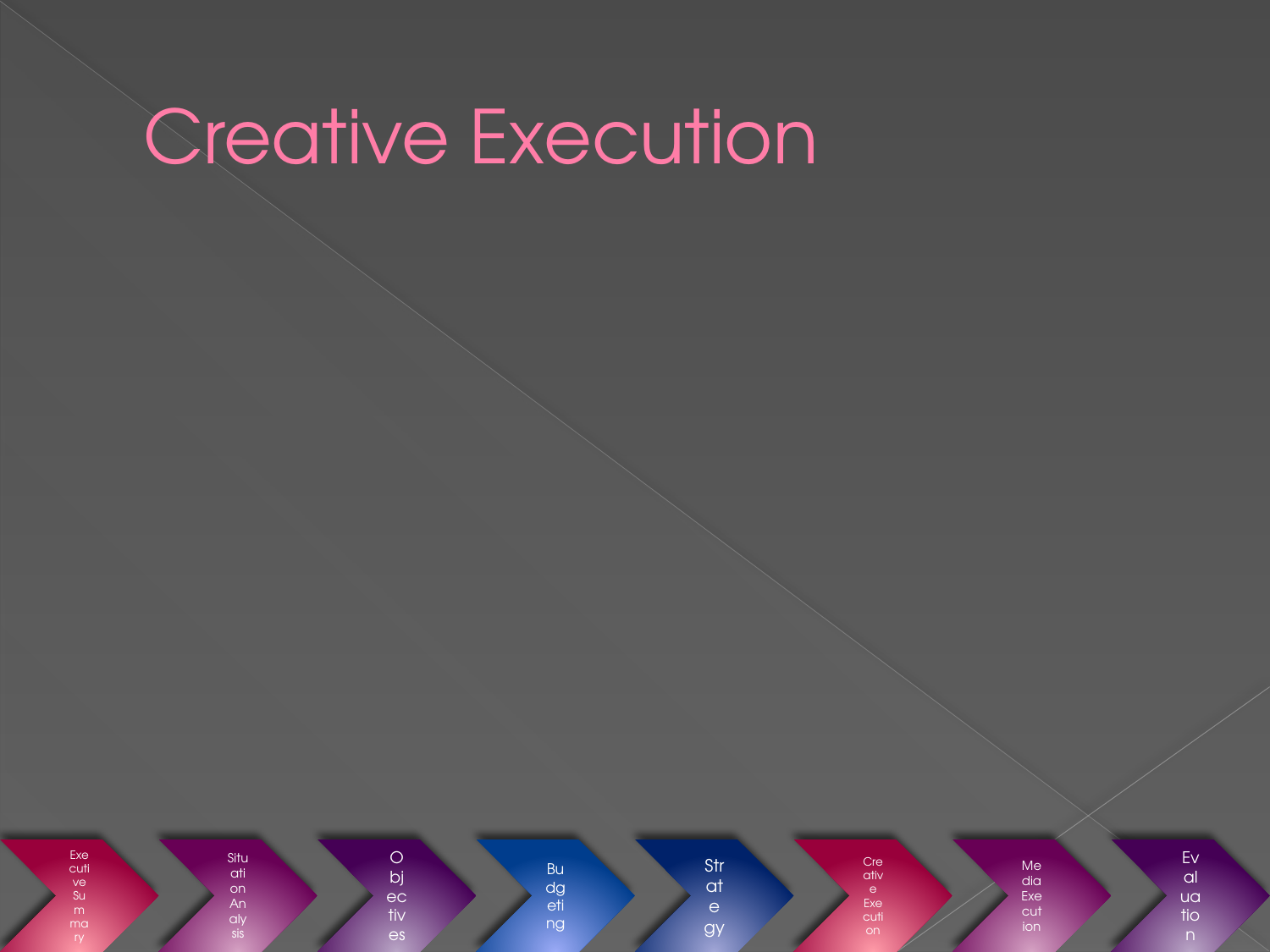

# Creative Execution

Executive Summary
Situation Analysis
Objectives
Budgeting
Strategy
Creative Execution
Media Execution
Evaluation

Creative Execution